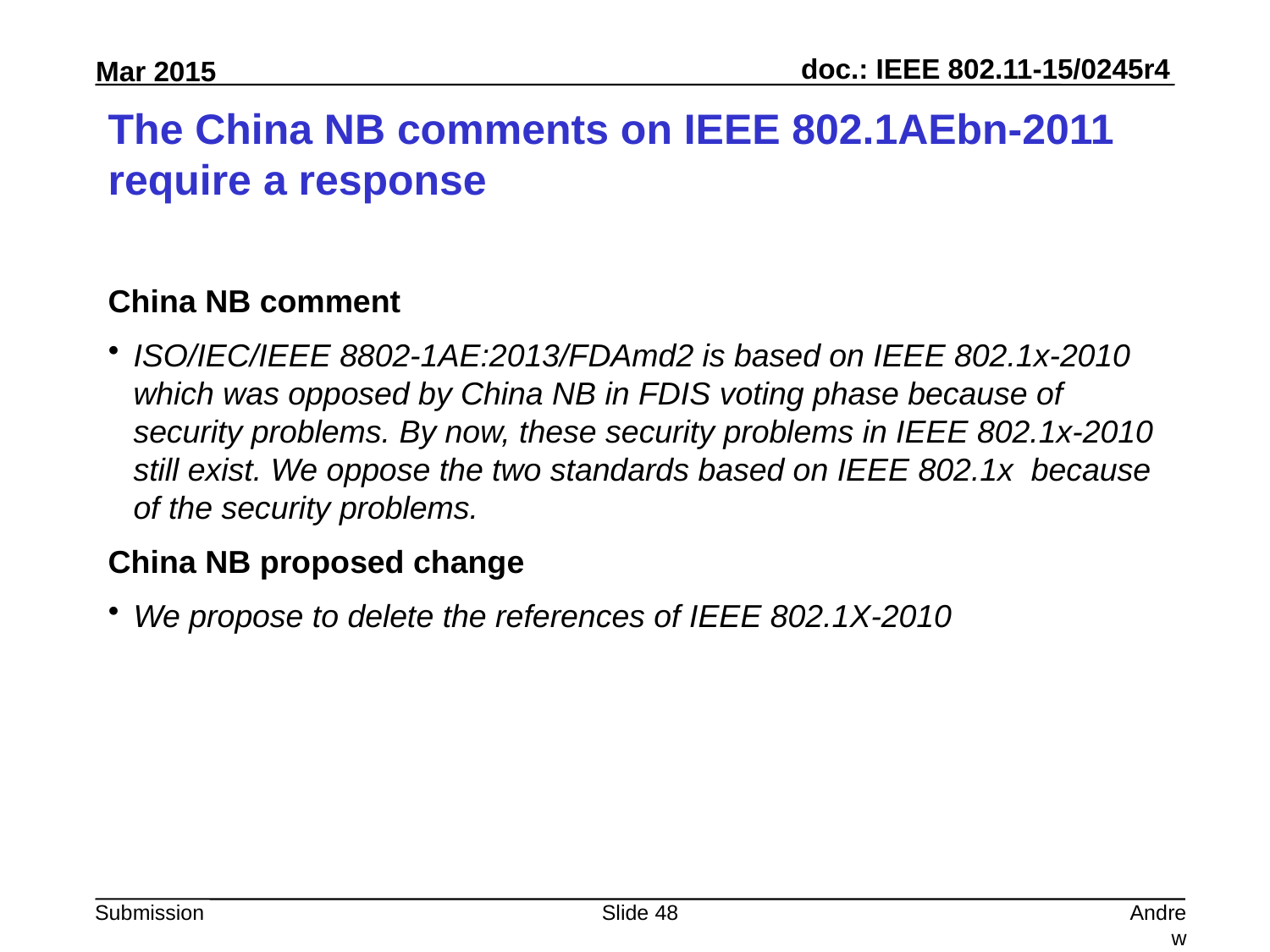

# The China NB comments on IEEE 802.1AEbn-2011 require a response
China NB comment
ISO/IEC/IEEE 8802-1AE:2013/FDAmd2 is based on IEEE 802.1x-2010 which was opposed by China NB in FDIS voting phase because of security problems. By now, these security problems in IEEE 802.1x-2010 still exist. We oppose the two standards based on IEEE 802.1x  because of the security problems.
China NB proposed change
We propose to delete the references of IEEE 802.1X-2010
Slide 48
Andrew Myles, Cisco